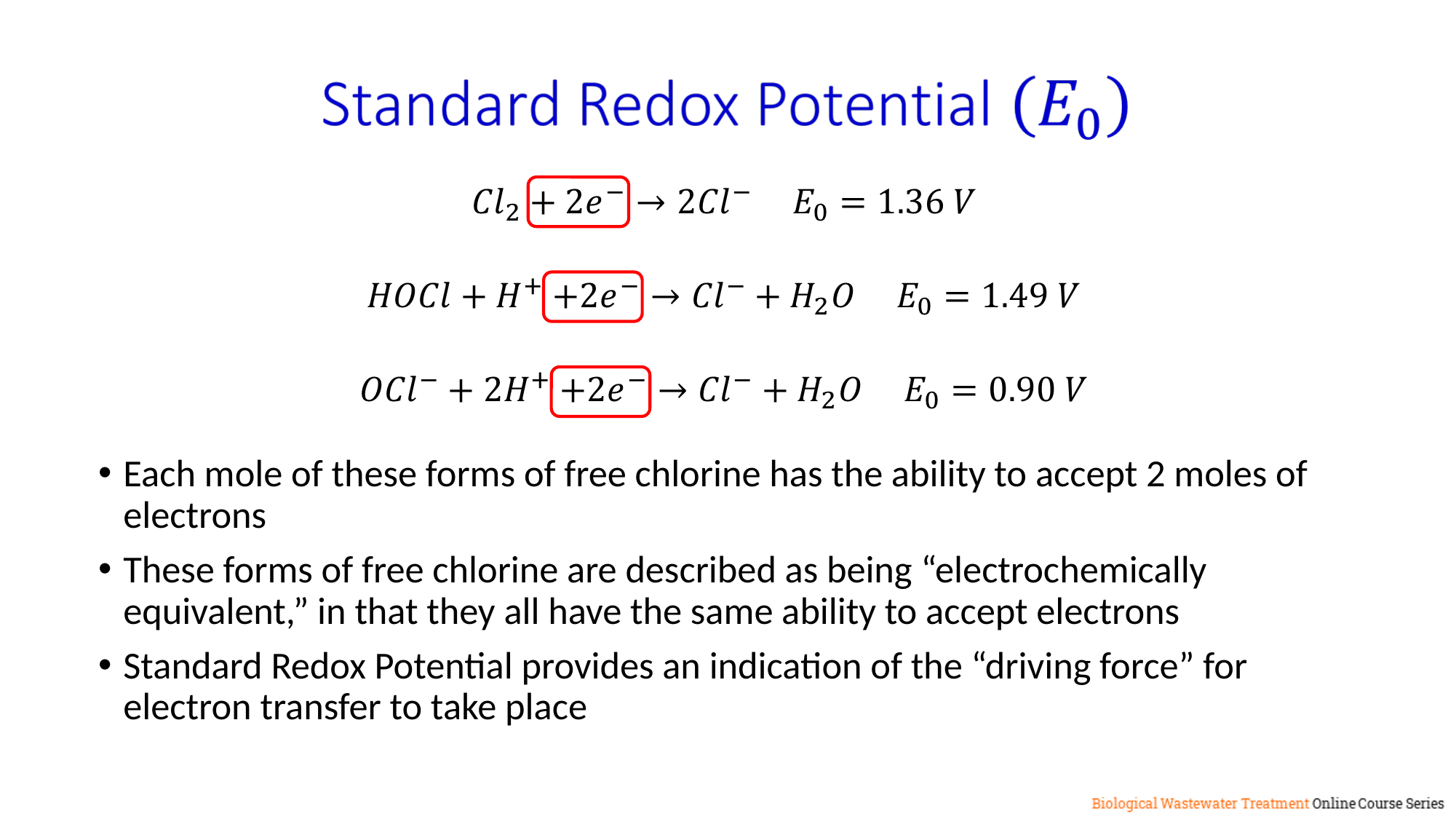

Each mole of these forms of free chlorine has the ability to accept 2 moles of electrons
These forms of free chlorine are described as being “electrochemically equivalent,” in that they all have the same ability to accept electrons
Standard Redox Potential provides an indication of the “driving force” for electron transfer to take place